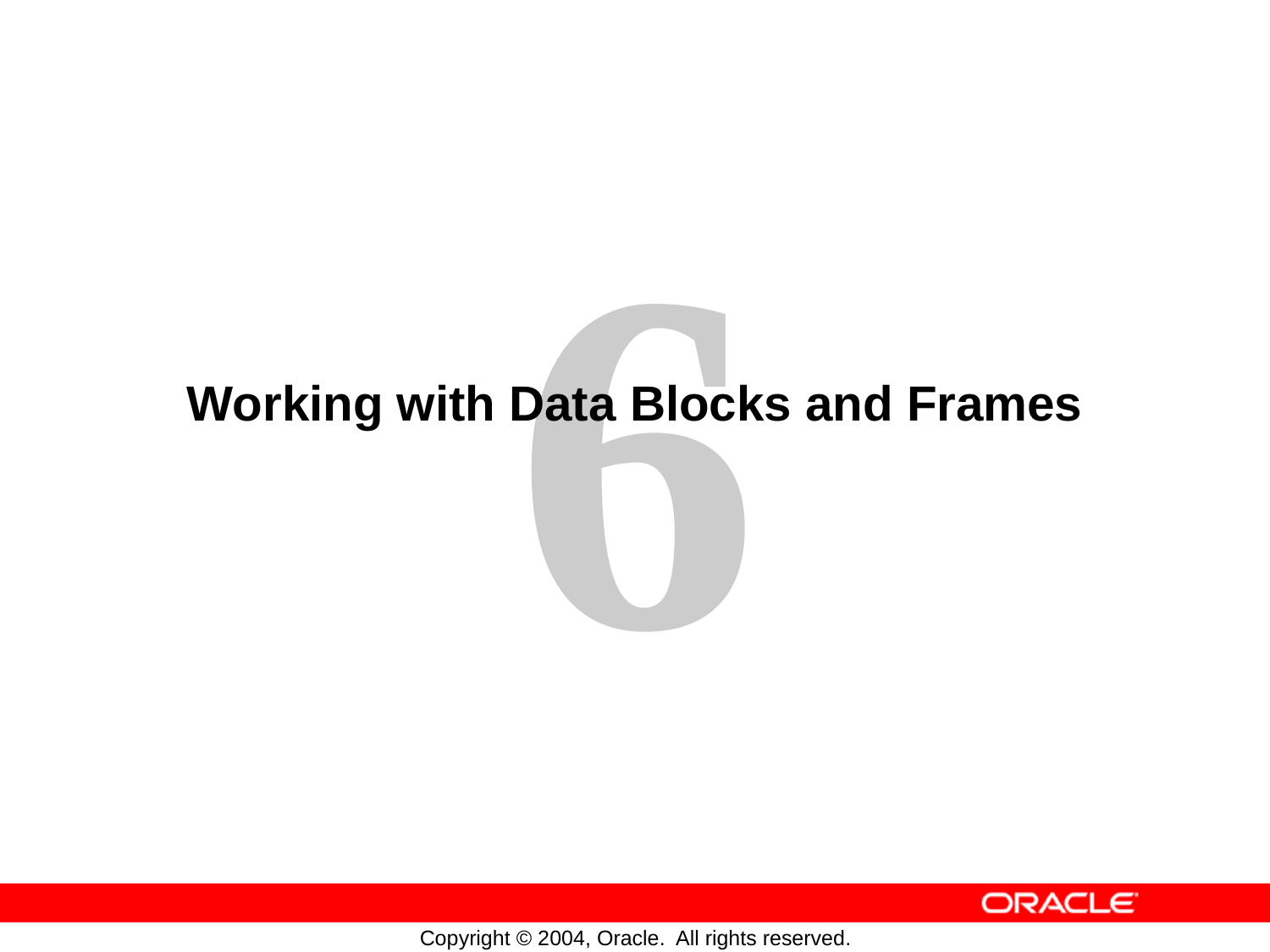

# Working with Data Blocks and Frames